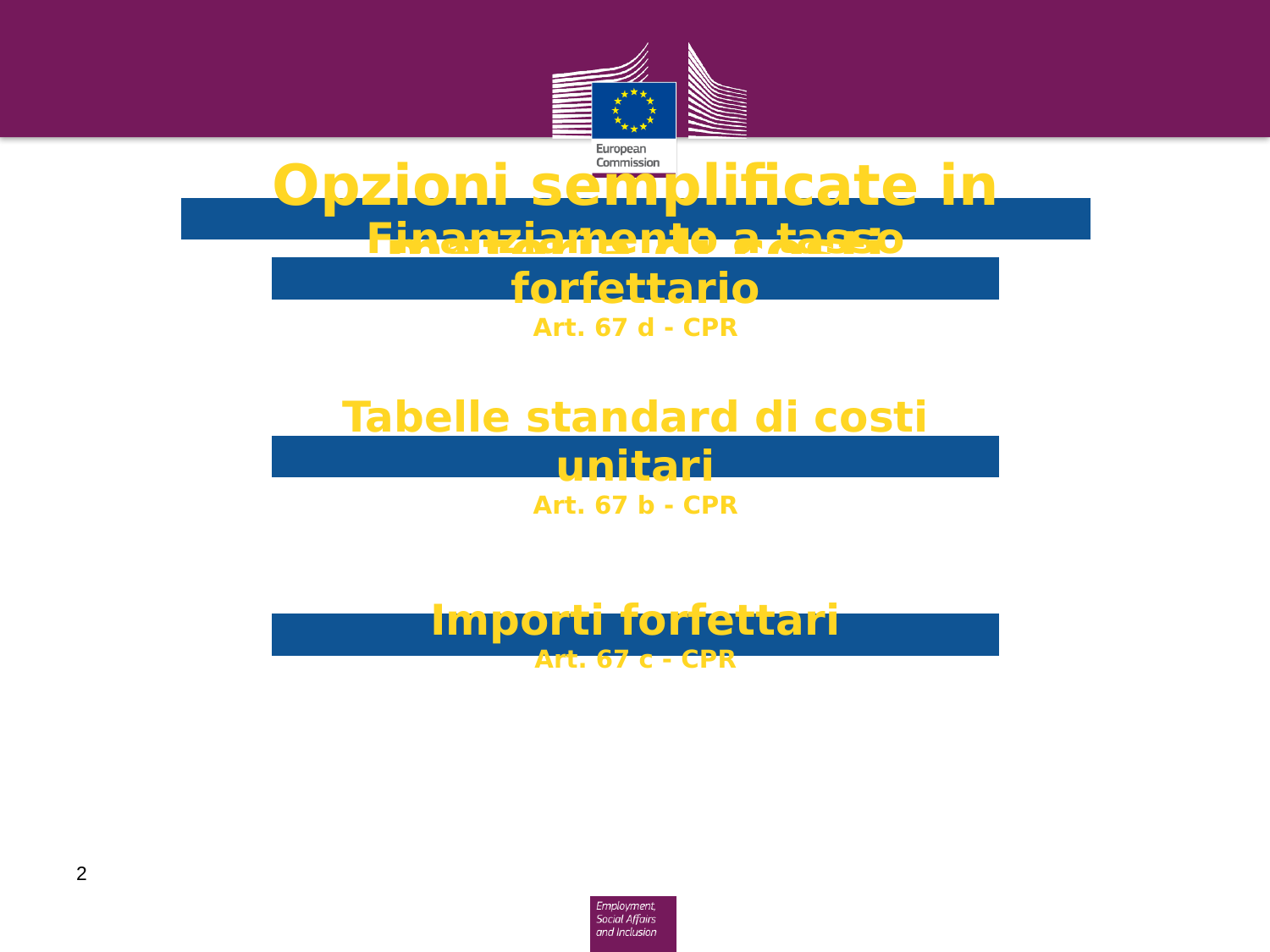

Art. 67 d - CPR
Tabelle standard di costi unitari
Art. 67 b - CPR
Importi forfettari
Art. 67 c - CPR
2